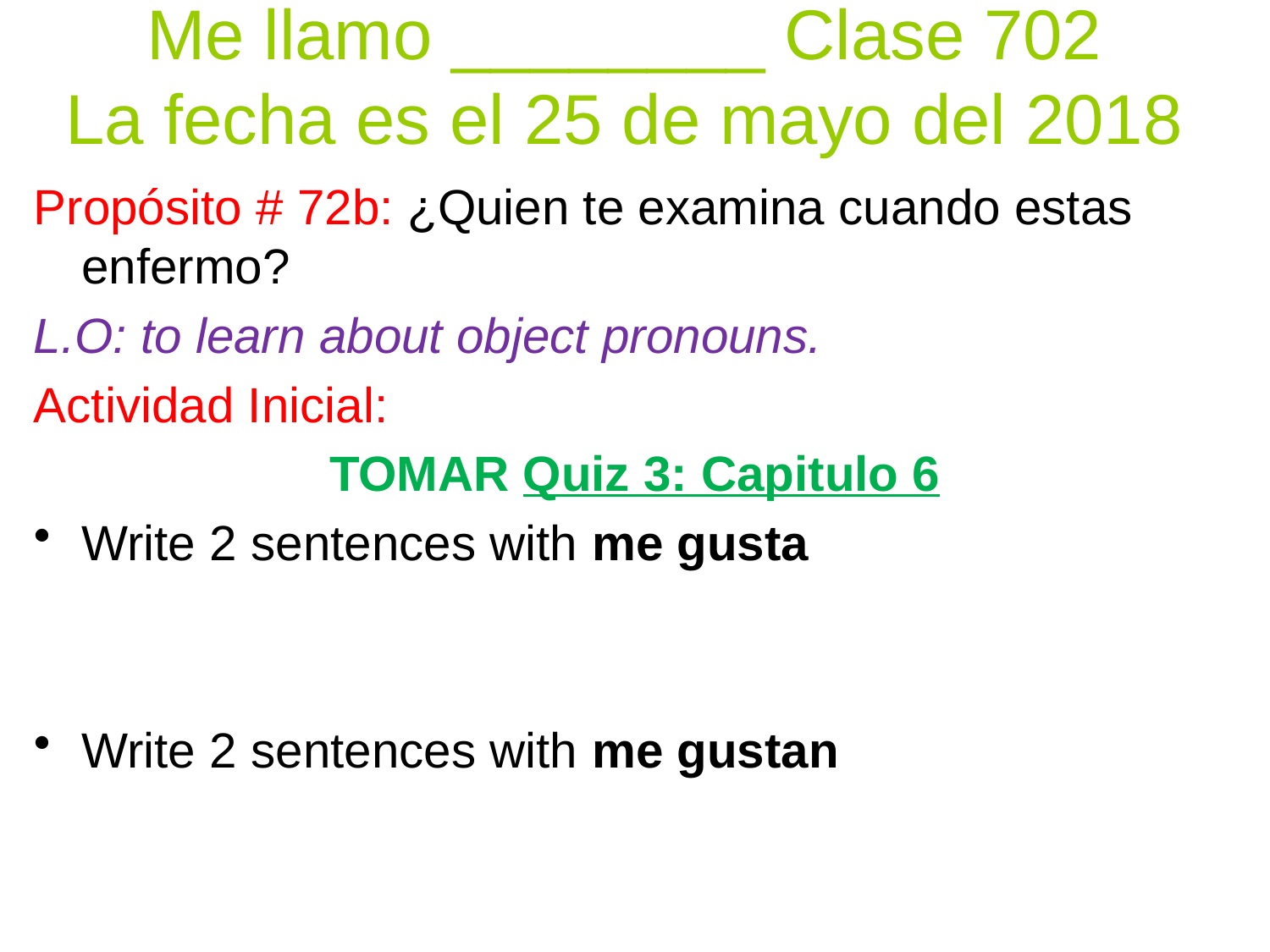

# Me llamo ________ Clase 702 La fecha es el 25 de mayo del 2018
Propósito # 72b: ¿Quien te examina cuando estas enfermo?
L.O: to learn about object pronouns.
Actividad Inicial:
TOMAR Quiz 3: Capitulo 6
Write 2 sentences with me gusta

Write 2 sentences with me gustan